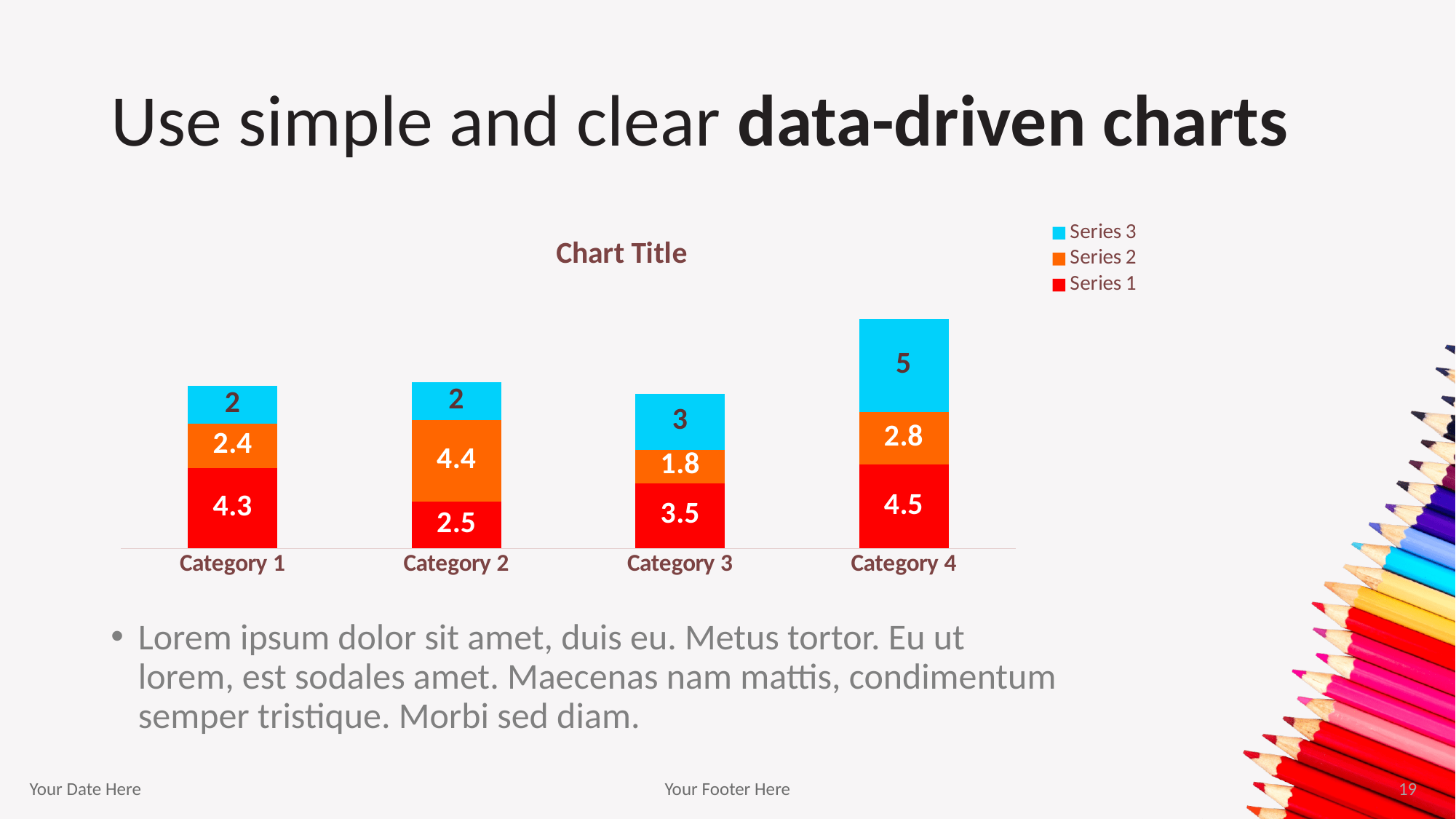

# Use simple and clear data-driven charts

### Chart:

| Category | Series 1 | Series 2 | Series 3 |
|---|---|---|---|
| Category 1 | 4.3 | 2.4 | 2.0 |
| Category 2 | 2.5 | 4.4 | 2.0 |
| Category 3 | 3.5 | 1.8 | 3.0 |
| Category 4 | 4.5 | 2.8 | 5.0 |
Lorem ipsum dolor sit amet, duis eu. Metus tortor. Eu ut lorem, est sodales amet. Maecenas nam mattis, condimentum semper tristique. Morbi sed diam.
Your Date Here
Your Footer Here
19